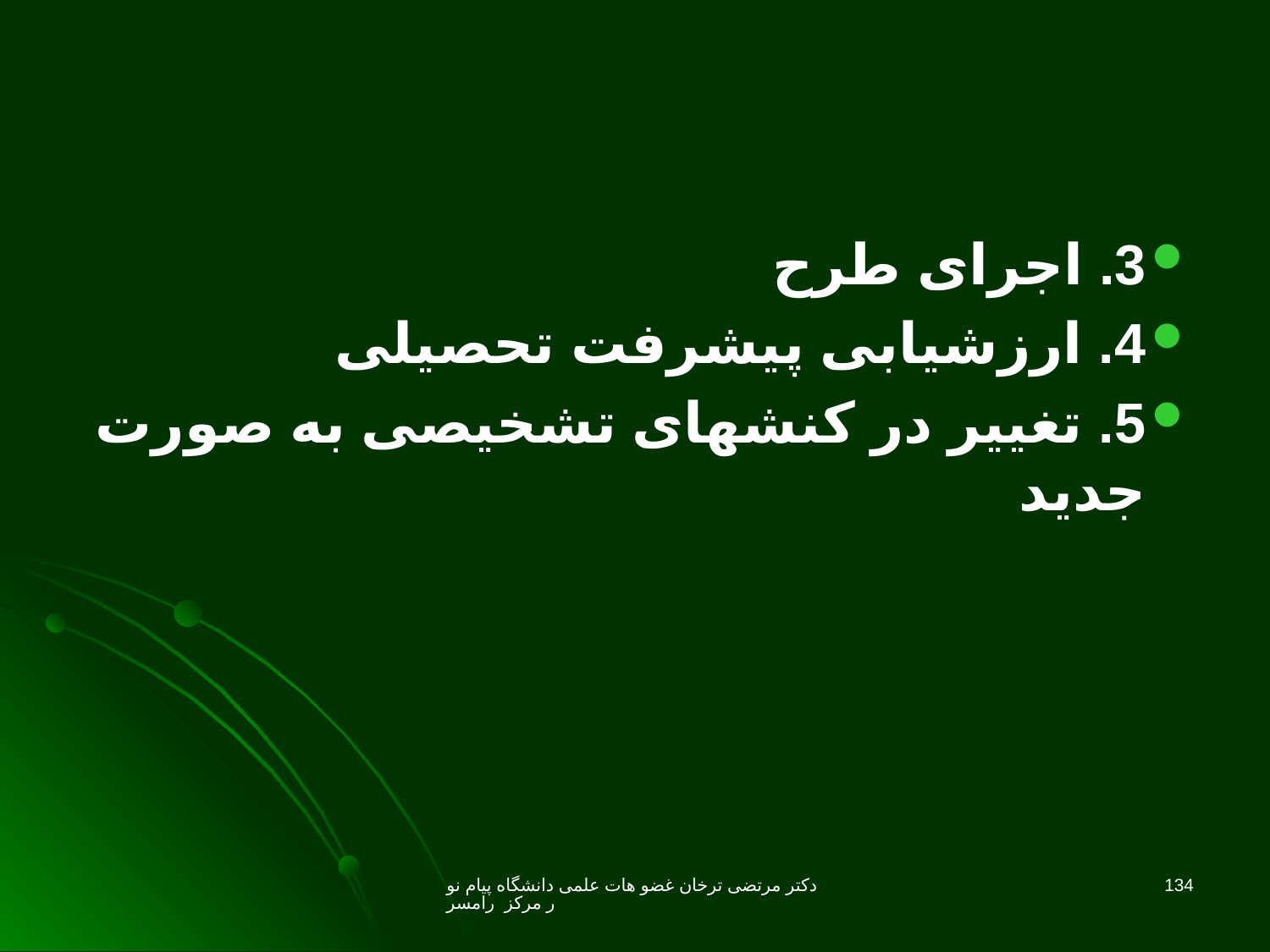

3. اجرای طرح
4. ارزشیابی پیشرفت تحصیلی
5. تغییر در کنشهای تشخیصی به صورت جدید
دکتر مرتضی ترخان غضو هات علمی دانشگاه پیام نور مرکز رامسر
134